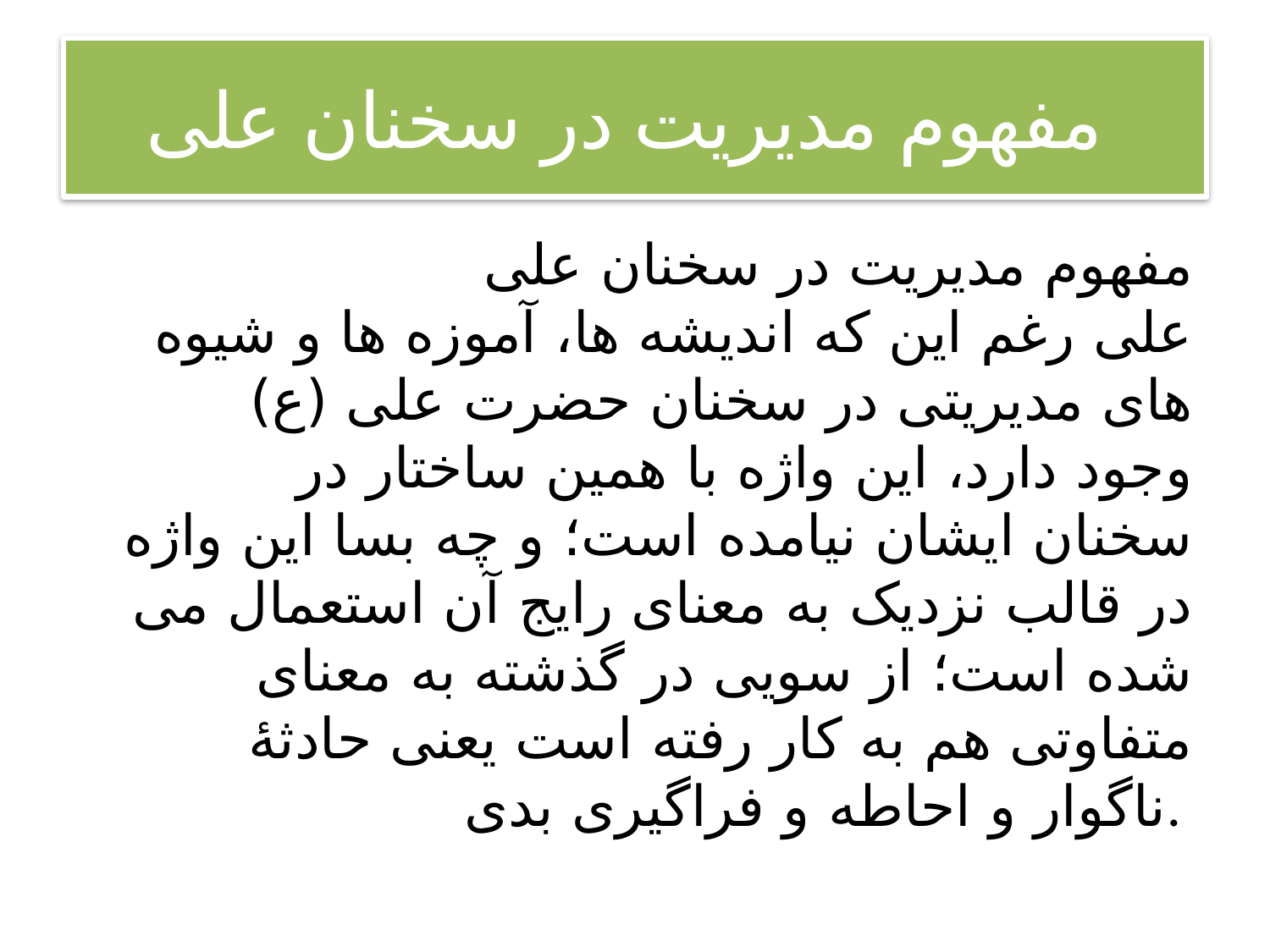

# مفهوم مدیریت در سخنان علی
مفهوم مدیریت در سخنان علی 
علی رغم این که اندیشه ها، آموزه ها و شیوه های مدیریتی در سخنان حضرت علی (ع) وجود دارد، این واژه با همین ساختار در سخنان ایشان نیامده است؛ و چه بسا این واژه در قالب نزدیک به معنای رایج آن استعمال می شده است؛ از سویی در گذشته به معنای متفاوتی هم به کار رفته است یعنی حادثۀ ناگوار و احاطه و فراگیری بدی.